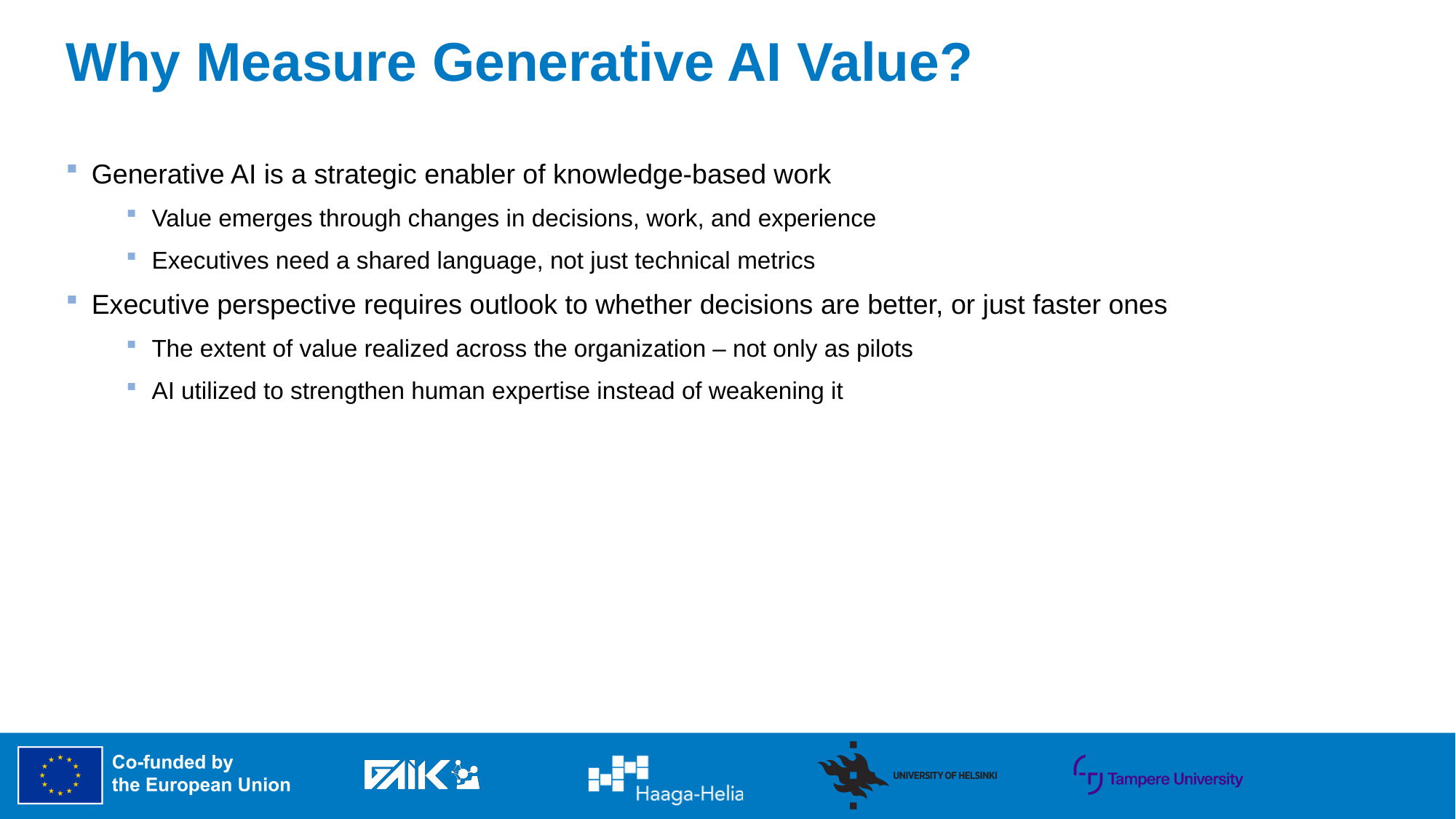

# Why Measure Generative AI Value?
Generative AI is a strategic enabler of knowledge-based work
Value emerges through changes in decisions, work, and experience
Executives need a shared language, not just technical metrics
Executive perspective requires outlook to whether decisions are better, or just faster ones
The extent of value realized across the organization – not only as pilots
AI utilized to strengthen human expertise instead of weakening it